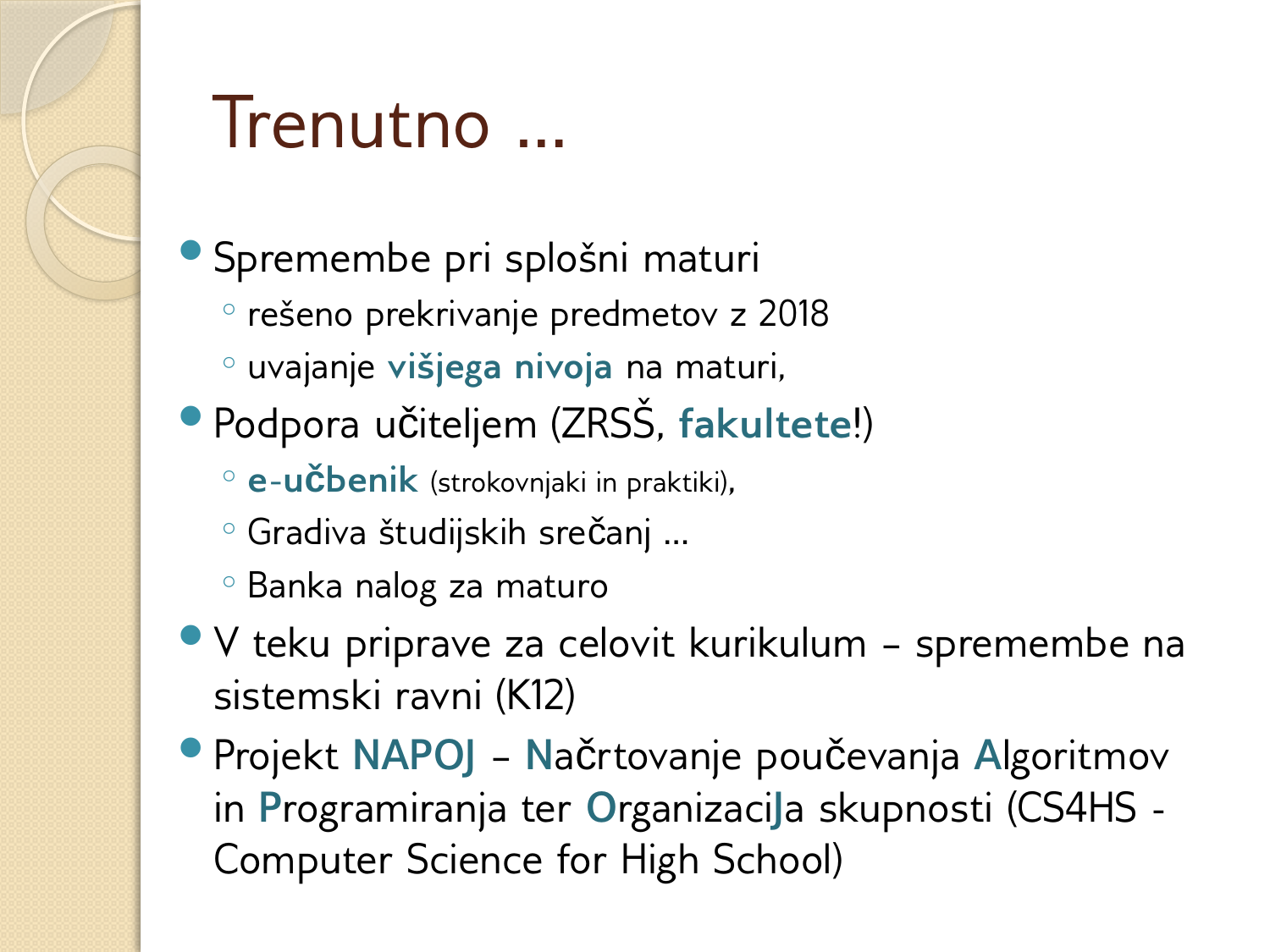

# Trenutno …
Spremembe pri splošni maturi
rešeno prekrivanje predmetov z 2018
uvajanje višjega nivoja na maturi,
Podpora učiteljem (ZRSŠ, fakultete!)
e-učbenik (strokovnjaki in praktiki),
Gradiva študijskih srečanj …
Banka nalog za maturo
V teku priprave za celovit kurikulum – spremembe na sistemski ravni (K12)
Projekt NAPOJ – Načrtovanje poučevanja Algoritmov in Programiranja ter OrganizaciJa skupnosti (CS4HS - Computer Science for High School)